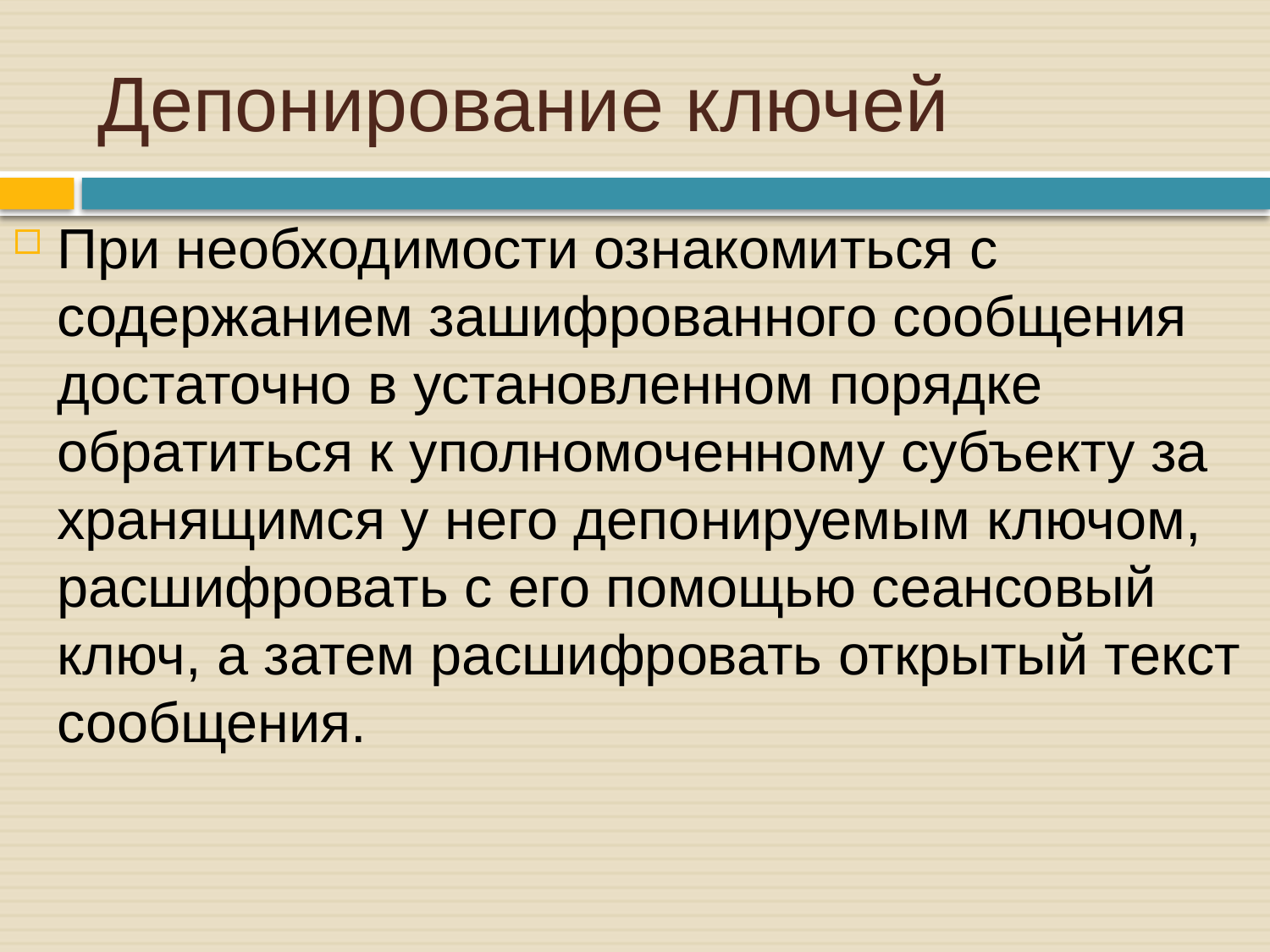

# Депонирование ключей
При необходимости ознакомиться с содержанием зашифрованного сообщения достаточно в установленном порядке обратиться к уполномоченному субъекту за хранящимся у него депонируемым ключом, расшифровать с его помощью сеансовый ключ, а затем расшифровать открытый текст сообщения.